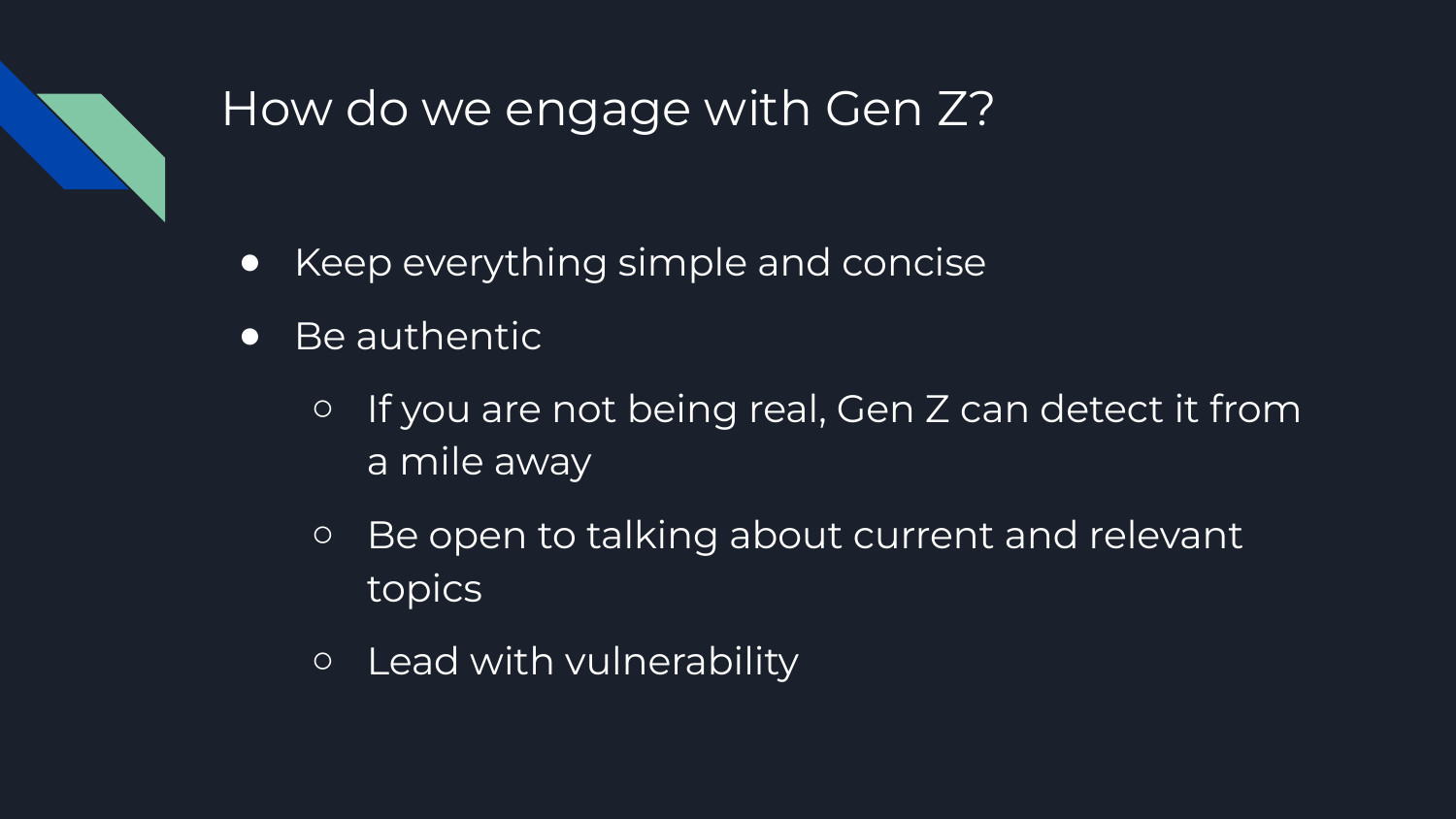

# How do we engage with Gen Z?
Keep everything simple and concise
Be authentic
If you are not being real, Gen Z can detect it from a mile away
Be open to talking about current and relevant topics
Lead with vulnerability